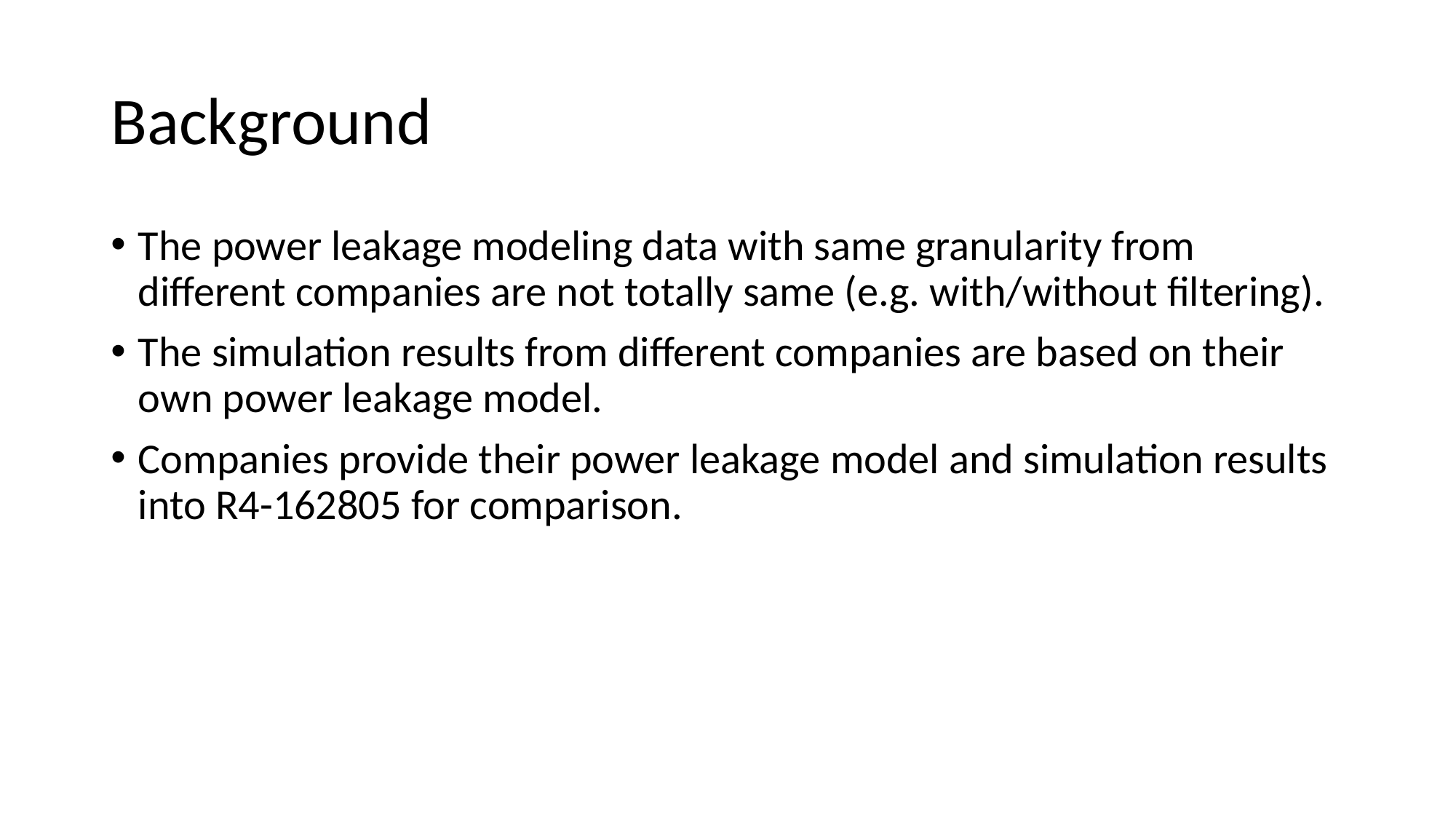

# Background
The power leakage modeling data with same granularity from different companies are not totally same (e.g. with/without filtering).
The simulation results from different companies are based on their own power leakage model.
Companies provide their power leakage model and simulation results into R4-162805 for comparison.